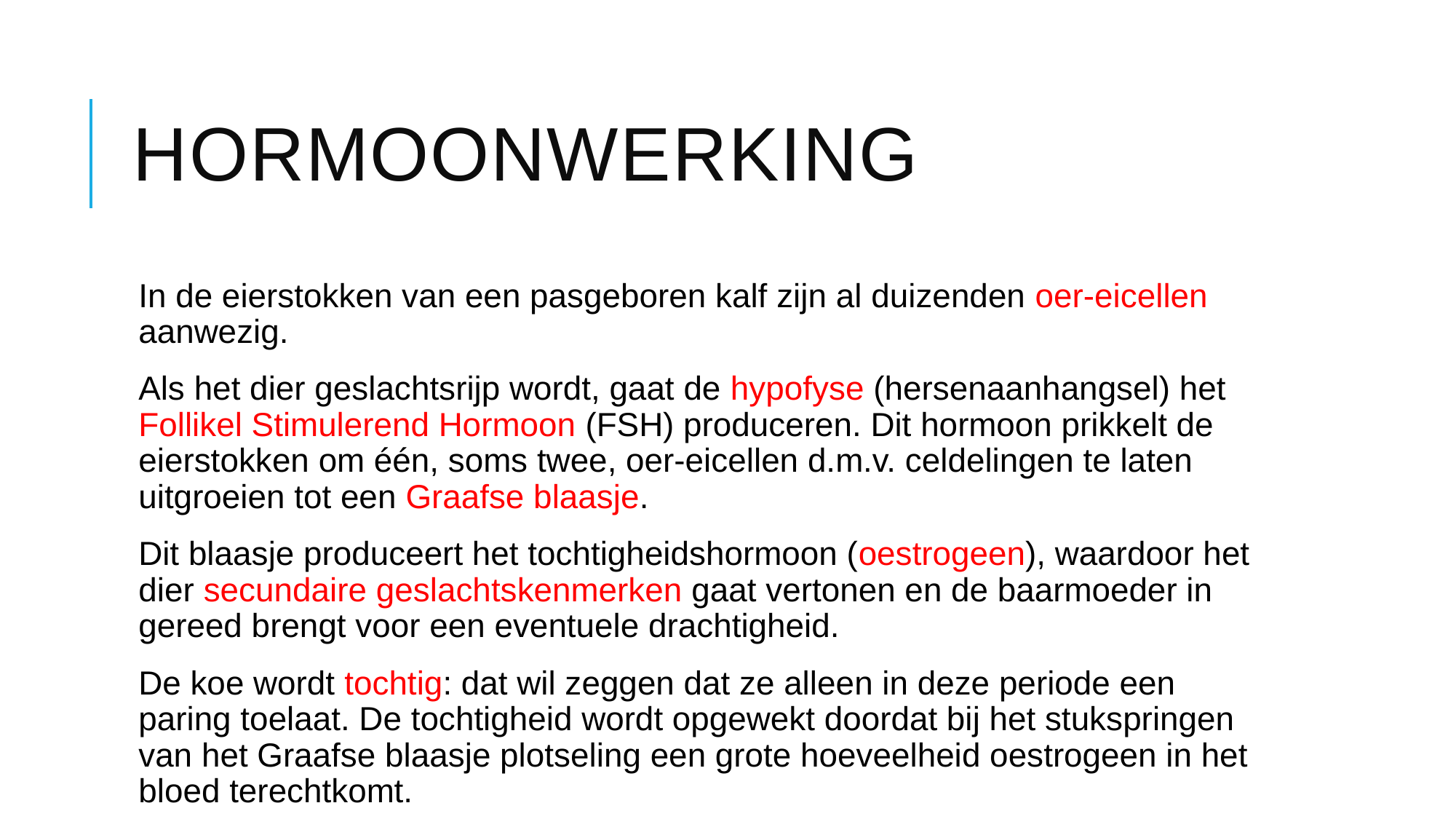

# Hormoonwerking
In de eierstokken van een pasgeboren kalf zijn al duizenden oer-eicellen aanwezig.
Als het dier geslachtsrijp wordt, gaat de hypofyse (hersenaanhangsel) het Follikel Stimulerend Hormoon (FSH) produceren. Dit hormoon prikkelt de eierstokken om één, soms twee, oer-eicellen d.m.v. celdelingen te laten uitgroeien tot een Graafse blaasje.
Dit blaasje produceert het tochtigheidshormoon (oestrogeen), waardoor het dier secundaire geslachtskenmerken gaat vertonen en de baarmoeder in gereed brengt voor een eventuele drachtigheid.
De koe wordt tochtig: dat wil zeggen dat ze alleen in deze periode een paring toelaat. De tochtigheid wordt opgewekt doordat bij het stukspringen van het Graafse blaasje plotseling een grote hoeveelheid oestrogeen in het bloed terechtkomt.